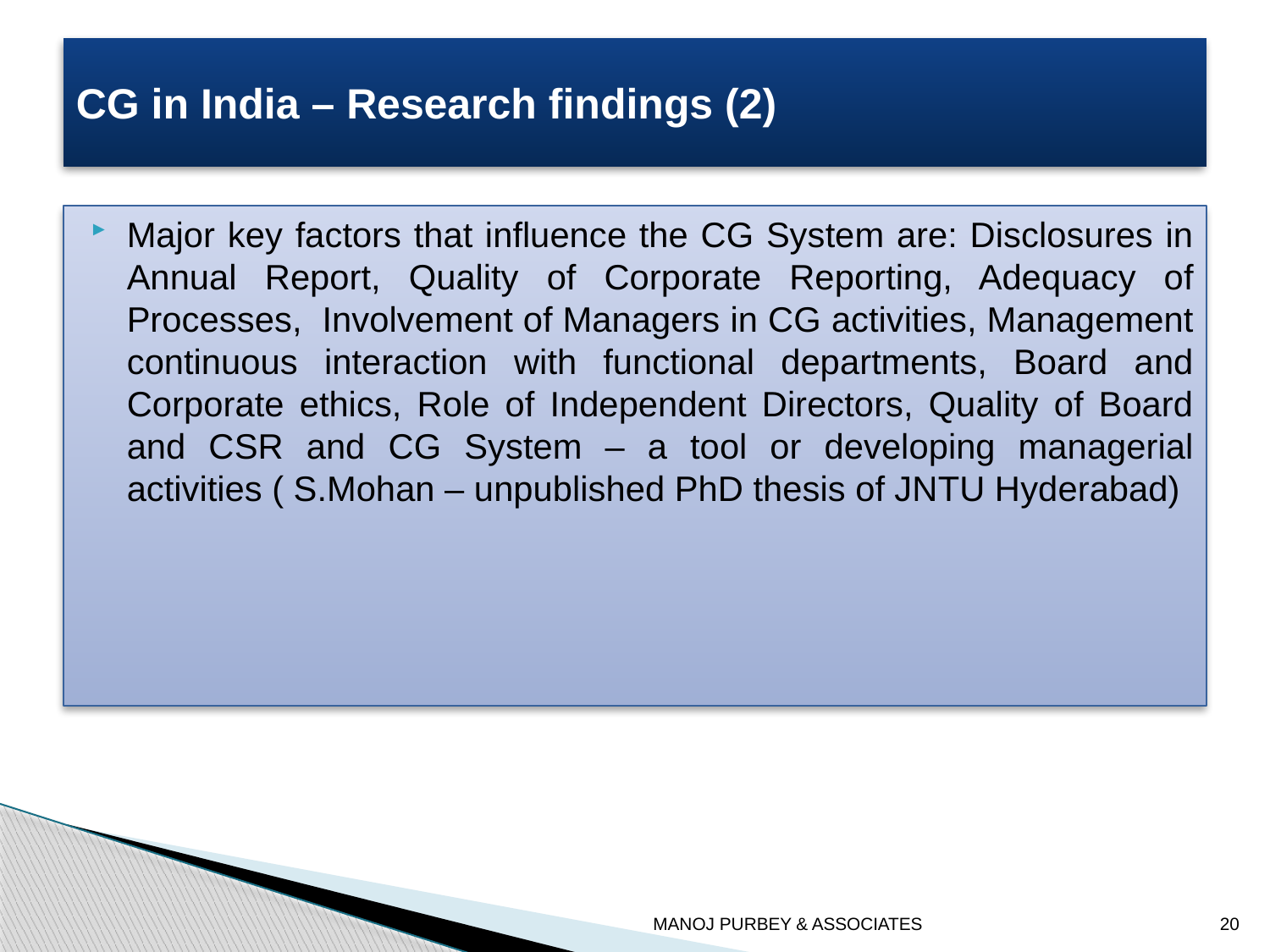

# CG in India – Research findings (2)
Major key factors that influence the CG System are: Disclosures in Annual Report, Quality of Corporate Reporting, Adequacy of Processes,  Involvement of Managers in CG activities, Management continuous interaction with functional departments, Board and Corporate ethics, Role of Independent Directors, Quality of Board and CSR and CG System – a tool or developing managerial activities ( S.Mohan – unpublished PhD thesis of JNTU Hyderabad)
MANOJ PURBEY & ASSOCIATES
20